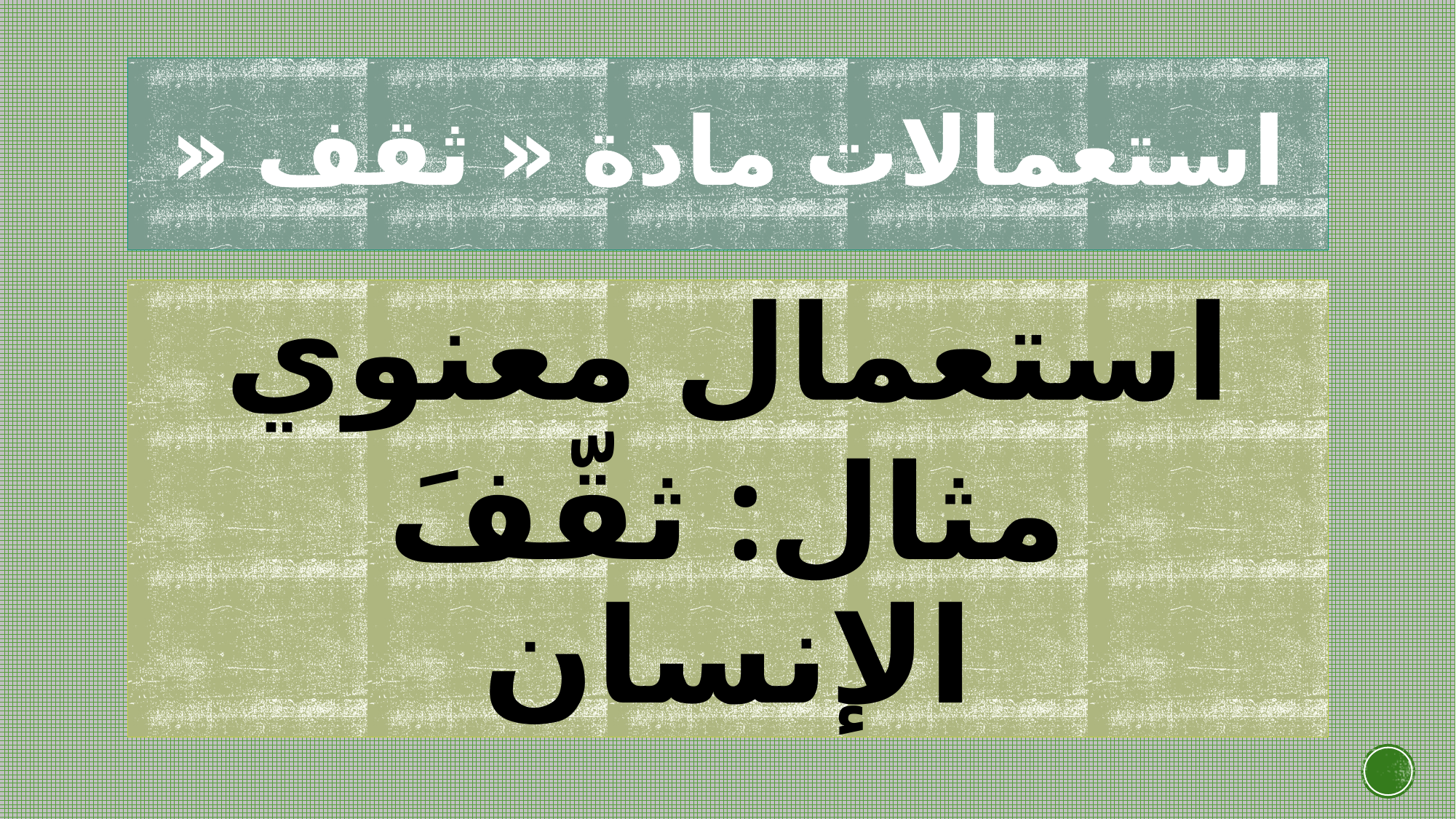

# استعمالات مادة « ثقف «
استعمال معنوي
مثال: ثقّفَ الإنسان